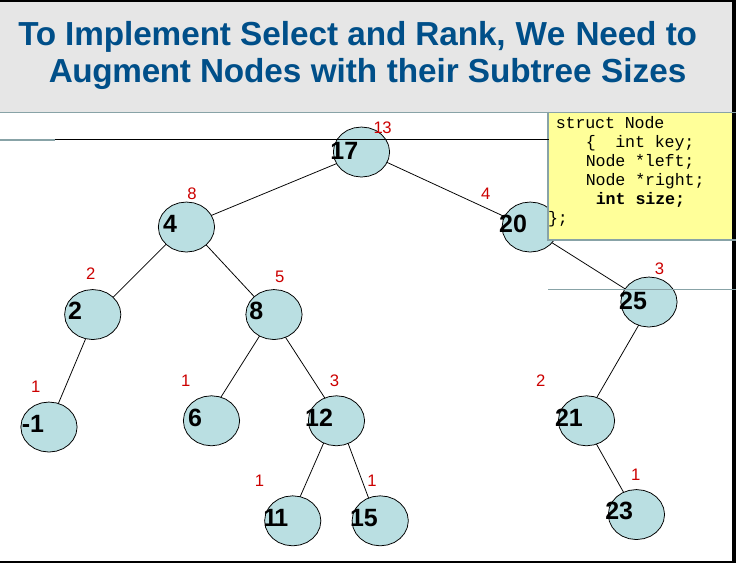

| To Implement Select and Rank, We Need to Augment Nodes with their Subtree Sizes |  |  |  |  |  |  |  |  |  |  |  |  |  |
| --- | --- | --- | --- | --- | --- | --- | --- | --- | --- | --- | --- | --- | --- |
|  |  |  |  |  |  | 13 |  |  |  | struct Node { int key; Node \*left; Node \*right; int size; }; |  |  |  |
|  |  |  |  |  |  | 17 |  |  |  |  |  |  |  |
|  |  |  |  | 8 |  |  | 4 |  |  |  |  |  |  |
|  |  |  | 4 |  |  |  |  | 20 |  |  |  |  |  |
|  |  | 2 |  |  | 5 |  |  |  |  |  |  | 3 |  |
|  | 2 |  |  |  | 8 |  |  |  |  |  | 25 |  |  |
| 1 |  |  |  | 1 |  | 3 |  |  | 2 |  |  |  |  |
| -1 |  |  |  | 6 |  | 12 |  |  |  | 21 |  |  |  |
|  |  |  |  |  | 1 | 1 |  |  |  |  | 1 |  |  |
|  |  |  |  |  | 11 | 15 |  |  |  |  | 23 |  |  |
|  |  |  |  |  |  |  |  |  |  |  |  |  |  |